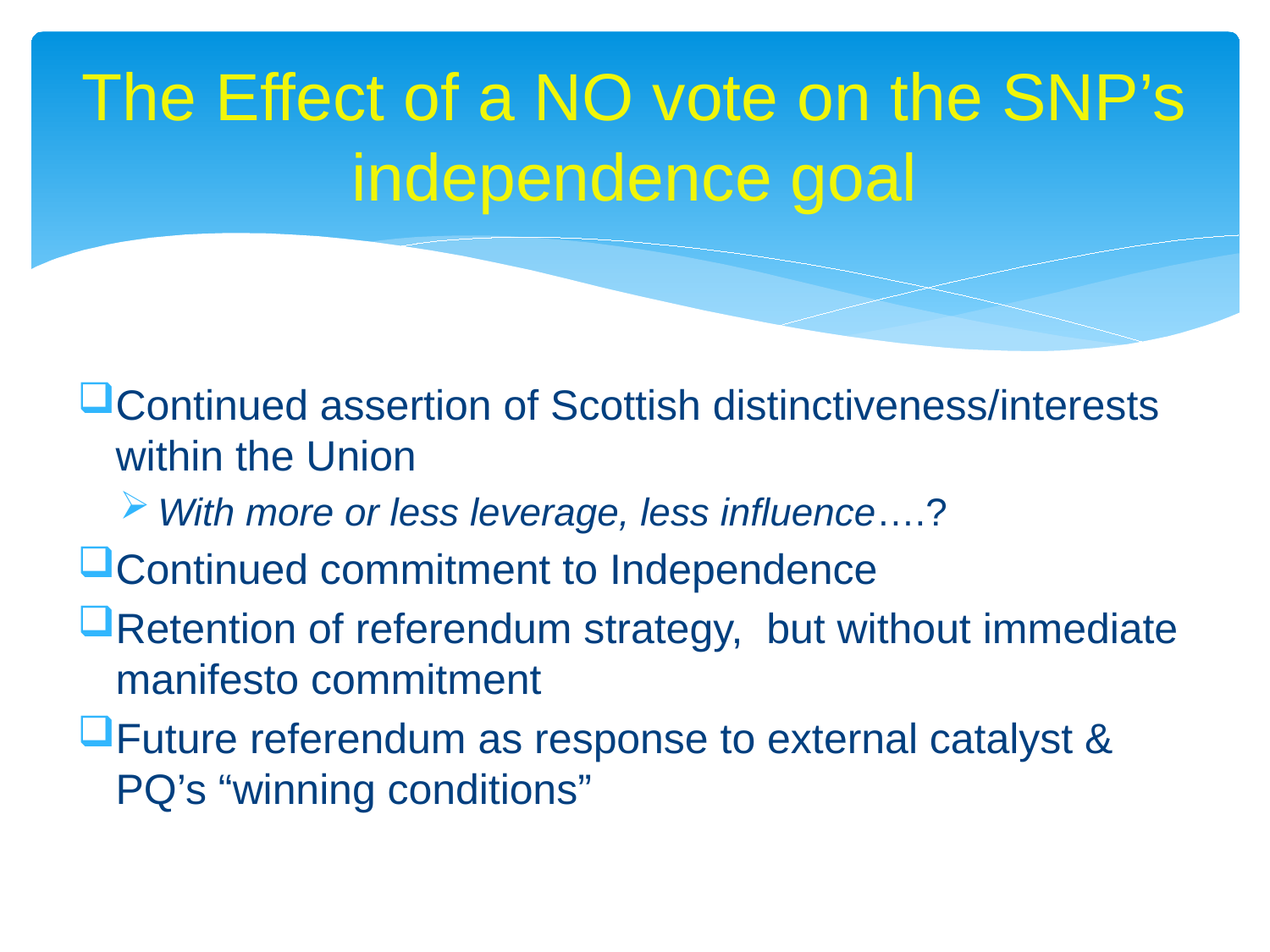

# The Effect of a NO vote on the SNP’s independence goal
Continued assertion of Scottish distinctiveness/interests within the Union
With more or less leverage, less influence….?
Continued commitment to Independence
Retention of referendum strategy,  but without immediate manifesto commitment
Future referendum as response to external catalyst & PQ’s “winning conditions”